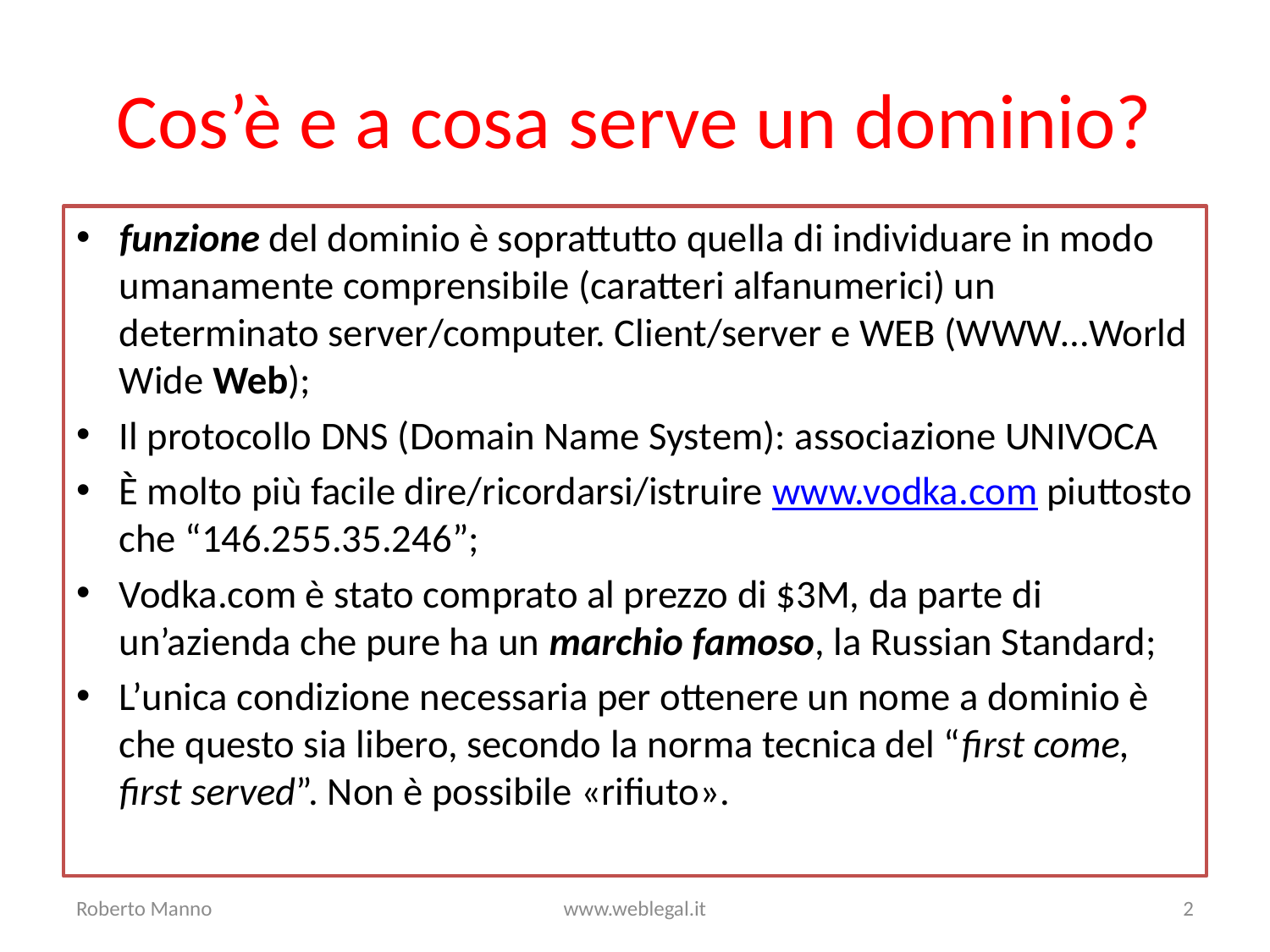

# Cos’è e a cosa serve un dominio?
funzione del dominio è soprattutto quella di individuare in modo umanamente comprensibile (caratteri alfanumerici) un determinato server/computer. Client/server e WEB (WWW…World Wide Web);
Il protocollo DNS (Domain Name System): associazione UNIVOCA
È molto più facile dire/ricordarsi/istruire www.vodka.com piuttosto che “146.255.35.246”;
Vodka.com è stato comprato al prezzo di $3M, da parte di un’azienda che pure ha un marchio famoso, la Russian Standard;
L’unica condizione necessaria per ottenere un nome a dominio è che questo sia libero, secondo la norma tecnica del “first come, first served”. Non è possibile «rifiuto».
Roberto Manno
www.weblegal.it
2